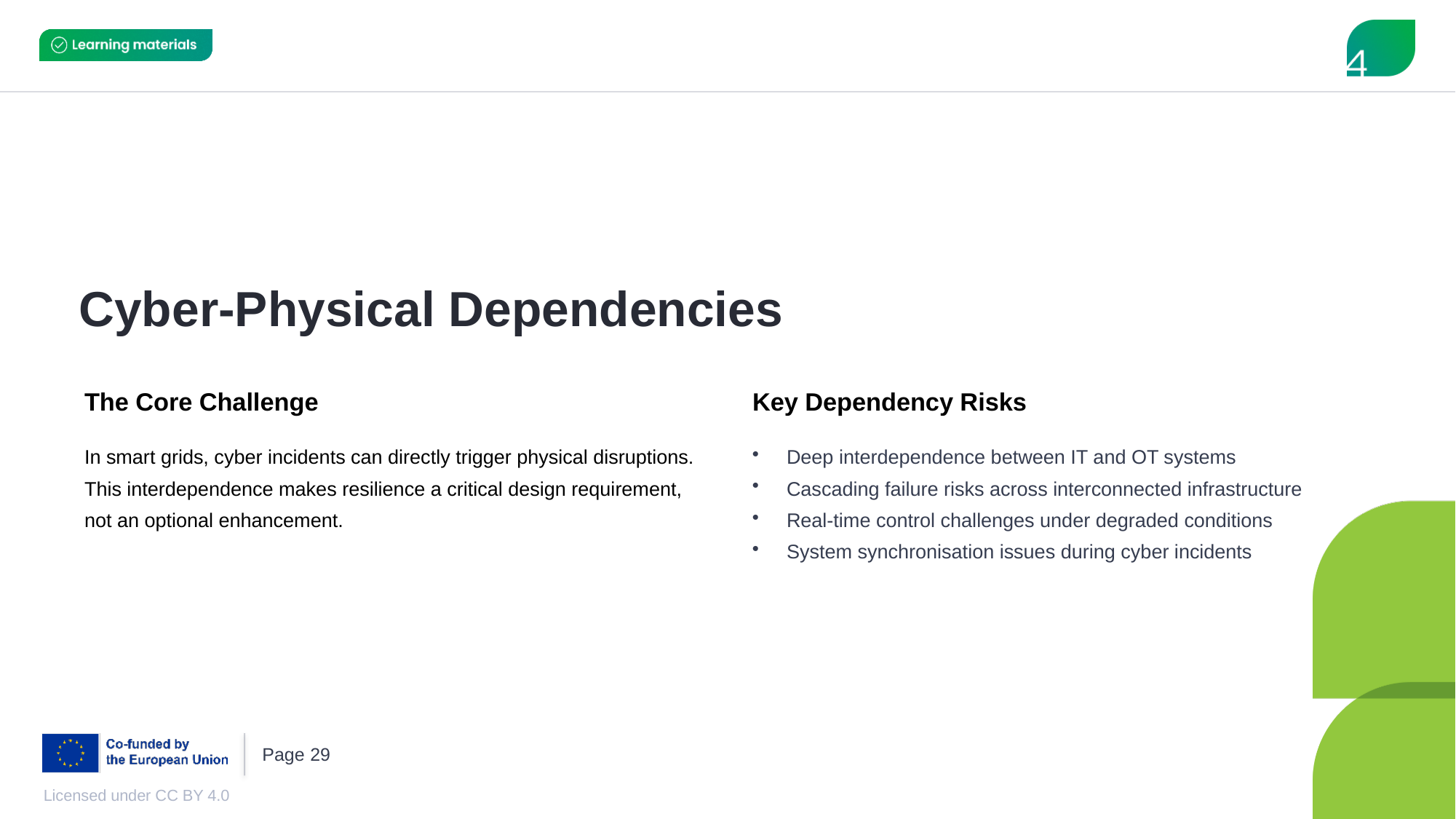

Cyber-Physical Dependencies
The Core Challenge
Key Dependency Risks
In smart grids, cyber incidents can directly trigger physical disruptions. This interdependence makes resilience a critical design requirement, not an optional enhancement.
Deep interdependence between IT and OT systems
Cascading failure risks across interconnected infrastructure
Real-time control challenges under degraded conditions
System synchronisation issues during cyber incidents